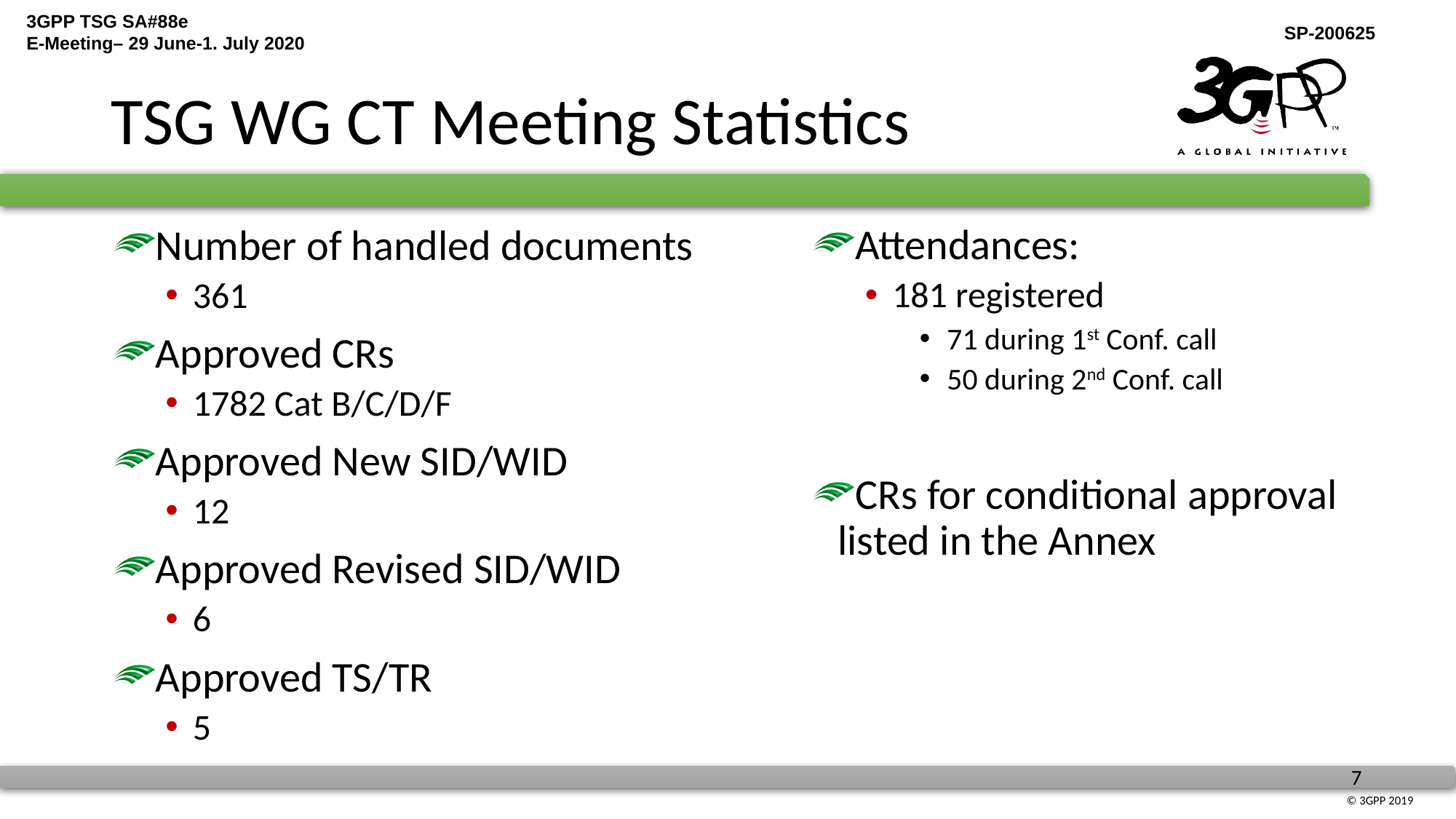

# TSG WG CT Meeting Statistics
Attendances:
181 registered
71 during 1st Conf. call
50 during 2nd Conf. call

CRs for conditional approval listed in the Annex
Number of handled documents
361
Approved CRs
1782 Cat B/C/D/F
Approved New SID/WID
12
Approved Revised SID/WID
6
Approved TS/TR
5